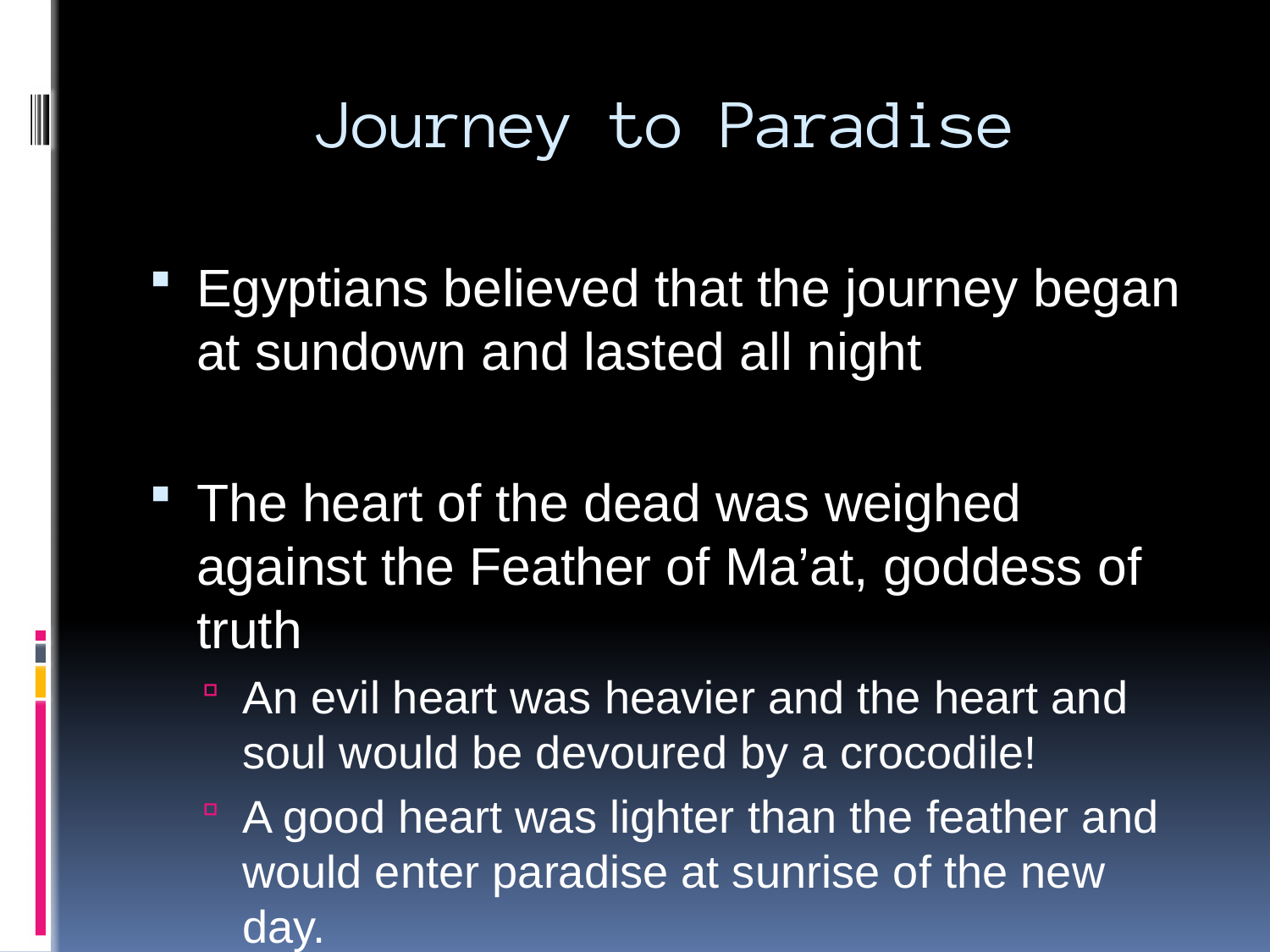

# Journey to Paradise
Egyptians believed that the journey began at sundown and lasted all night

The heart of the dead was weighed against the Feather of Ma’at, goddess of truth
An evil heart was heavier and the heart and soul would be devoured by a crocodile!
A good heart was lighter than the feather and would enter paradise at sunrise of the new day.